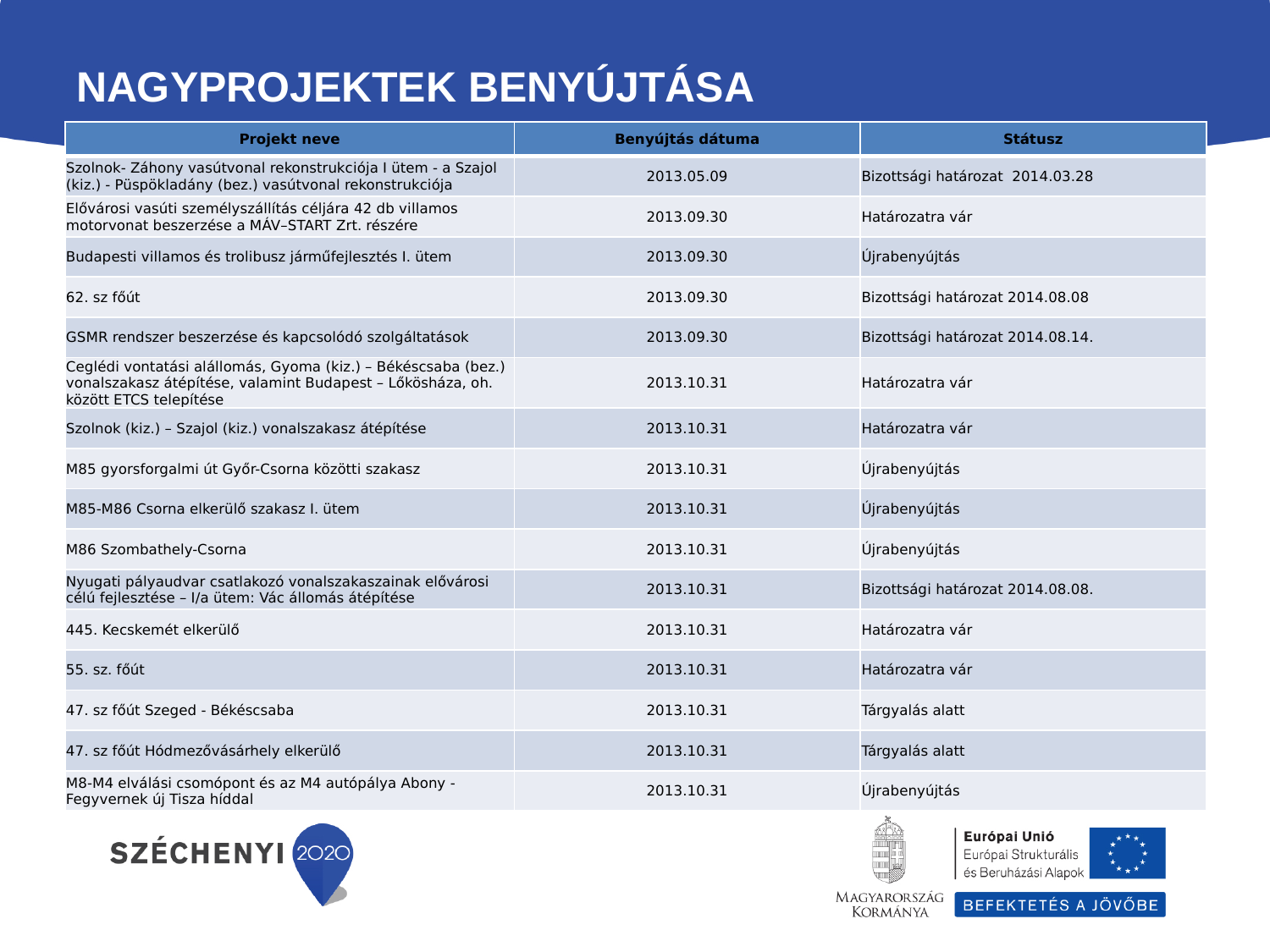

# Nagyprojektek benyújtása
| Projekt neve | Benyújtás dátuma | Státusz |
| --- | --- | --- |
| Szolnok- Záhony vasútvonal rekonstrukciója I ütem - a Szajol (kiz.) - Püspökladány (bez.) vasútvonal rekonstrukciója | 2013.05.09 | Bizottsági határozat 2014.03.28 |
| Elővárosi vasúti személyszállítás céljára 42 db villamos motorvonat beszerzése a MÁV–START Zrt. részére | 2013.09.30 | Határozatra vár |
| Budapesti villamos és trolibusz járműfejlesztés I. ütem | 2013.09.30 | Újrabenyújtás |
| 62. sz főút | 2013.09.30 | Bizottsági határozat 2014.08.08 |
| GSMR rendszer beszerzése és kapcsolódó szolgáltatások | 2013.09.30 | Bizottsági határozat 2014.08.14. |
| Ceglédi vontatási alállomás, Gyoma (kiz.) – Békéscsaba (bez.) vonalszakasz átépítése, valamint Budapest – Lőkösháza, oh. között ETCS telepítése | 2013.10.31 | Határozatra vár |
| Szolnok (kiz.) – Szajol (kiz.) vonalszakasz átépítése | 2013.10.31 | Határozatra vár |
| M85 gyorsforgalmi út Győr-Csorna közötti szakasz | 2013.10.31 | Újrabenyújtás |
| M85-M86 Csorna elkerülő szakasz I. ütem | 2013.10.31 | Újrabenyújtás |
| M86 Szombathely-Csorna | 2013.10.31 | Újrabenyújtás |
| Nyugati pályaudvar csatlakozó vonalszakaszainak elővárosi célú fejlesztése – I/a ütem: Vác állomás átépítése | 2013.10.31 | Bizottsági határozat 2014.08.08. |
| 445. Kecskemét elkerülő | 2013.10.31 | Határozatra vár |
| 55. sz. főút | 2013.10.31 | Határozatra vár |
| 47. sz főút Szeged - Békéscsaba | 2013.10.31 | Tárgyalás alatt |
| 47. sz főút Hódmezővásárhely elkerülő | 2013.10.31 | Tárgyalás alatt |
| M8-M4 elválási csomópont és az M4 autópálya Abony - Fegyvernek új Tisza híddal | 2013.10.31 | Újrabenyújtás |